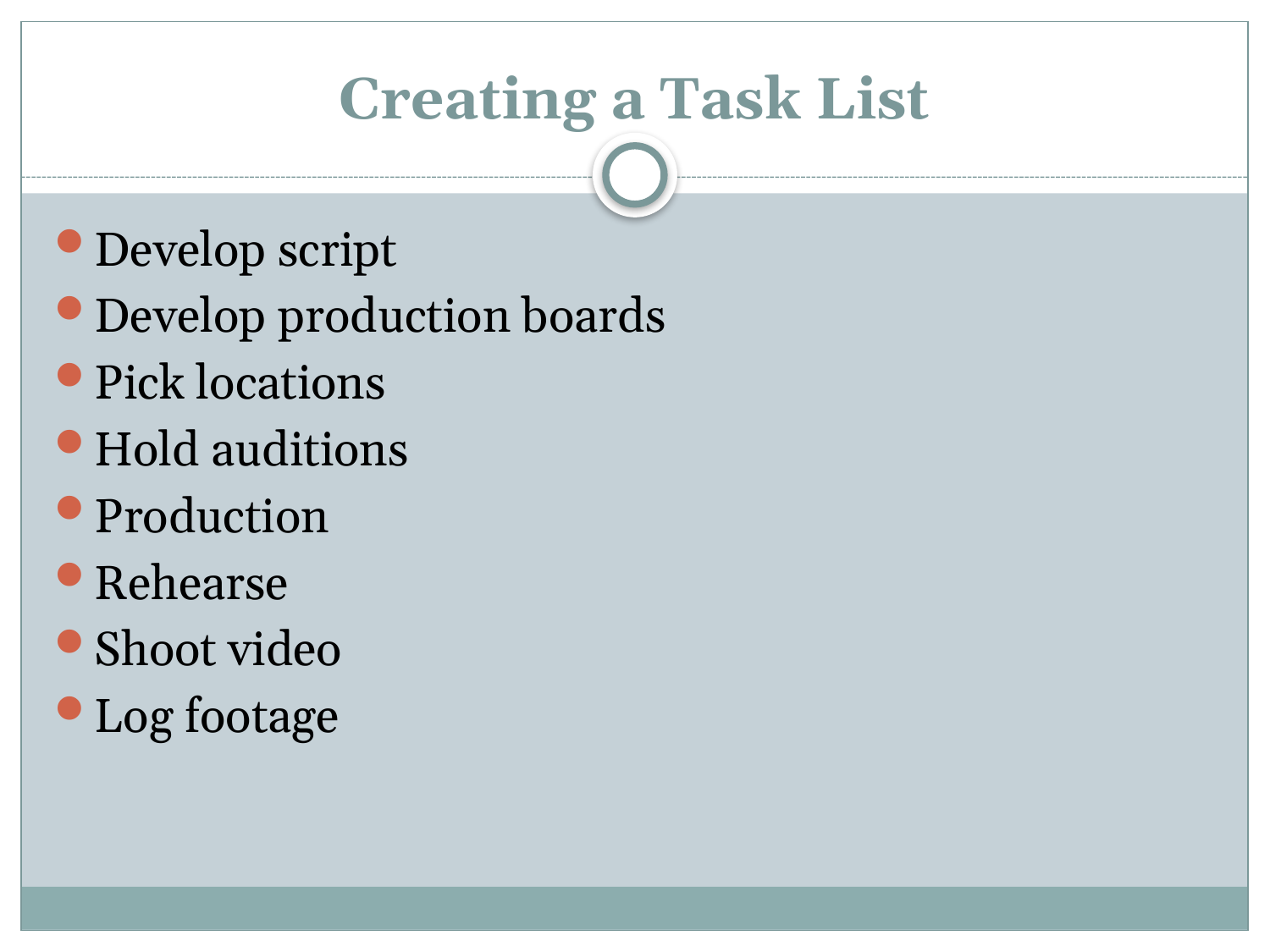

# Creating a Task List
Develop script
Develop production boards
Pick locations
Hold auditions
Production
Rehearse
Shoot video
Log footage